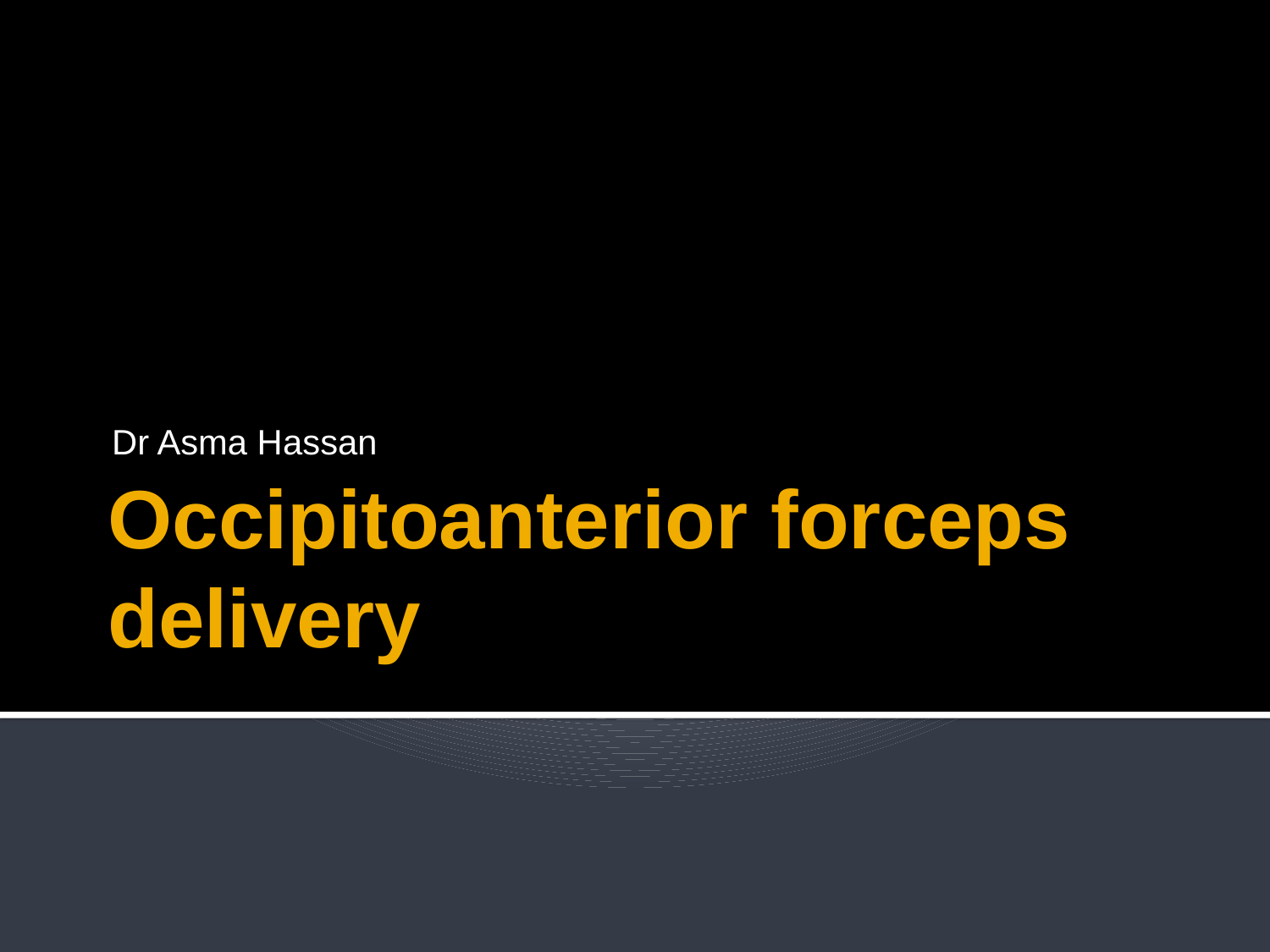

Dr Asma Hassan
# Occipitoanterior forceps delivery